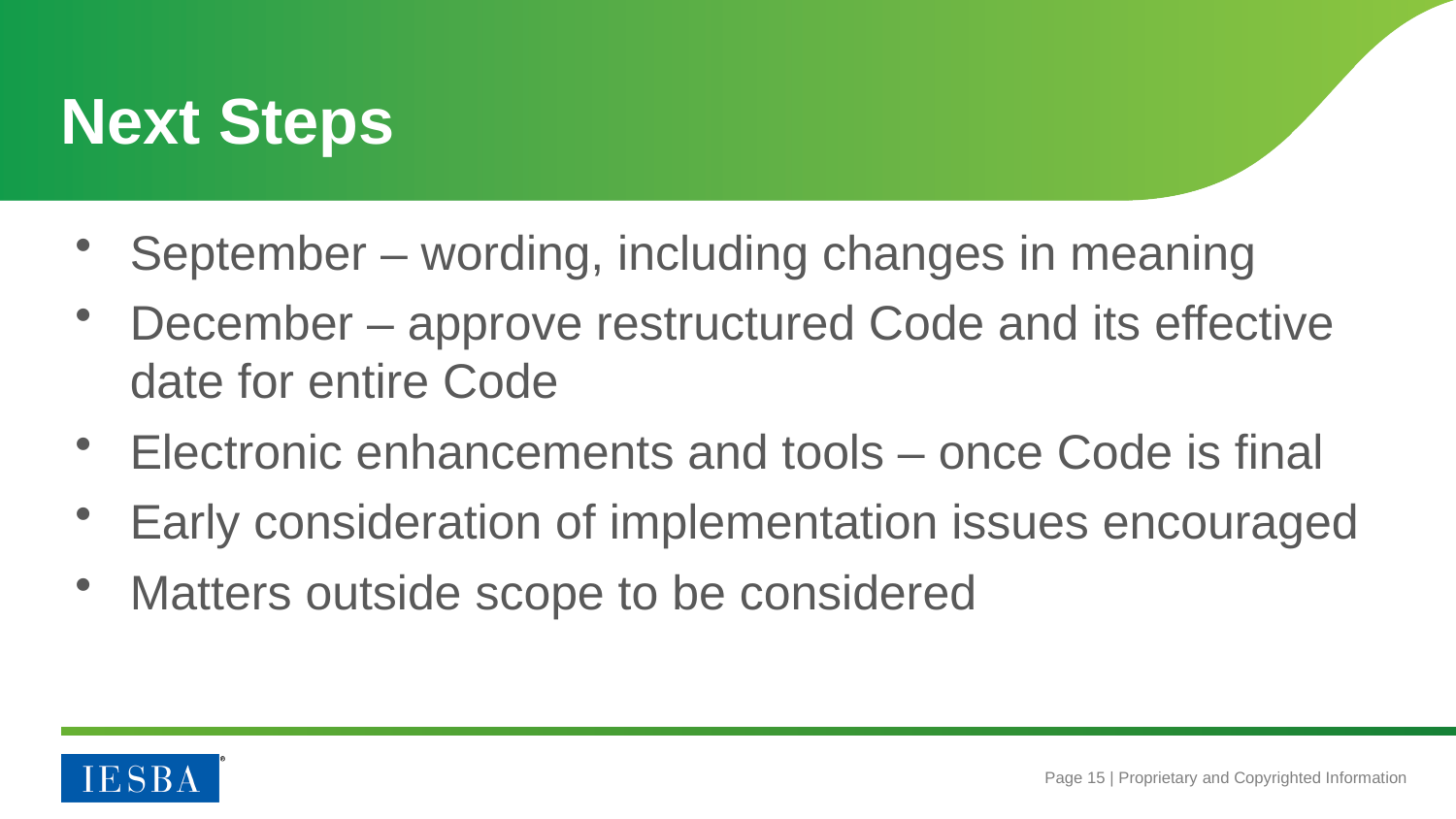

# Next Steps
September – wording, including changes in meaning
December – approve restructured Code and its effective date for entire Code
Electronic enhancements and tools – once Code is final
Early consideration of implementation issues encouraged
Matters outside scope to be considered